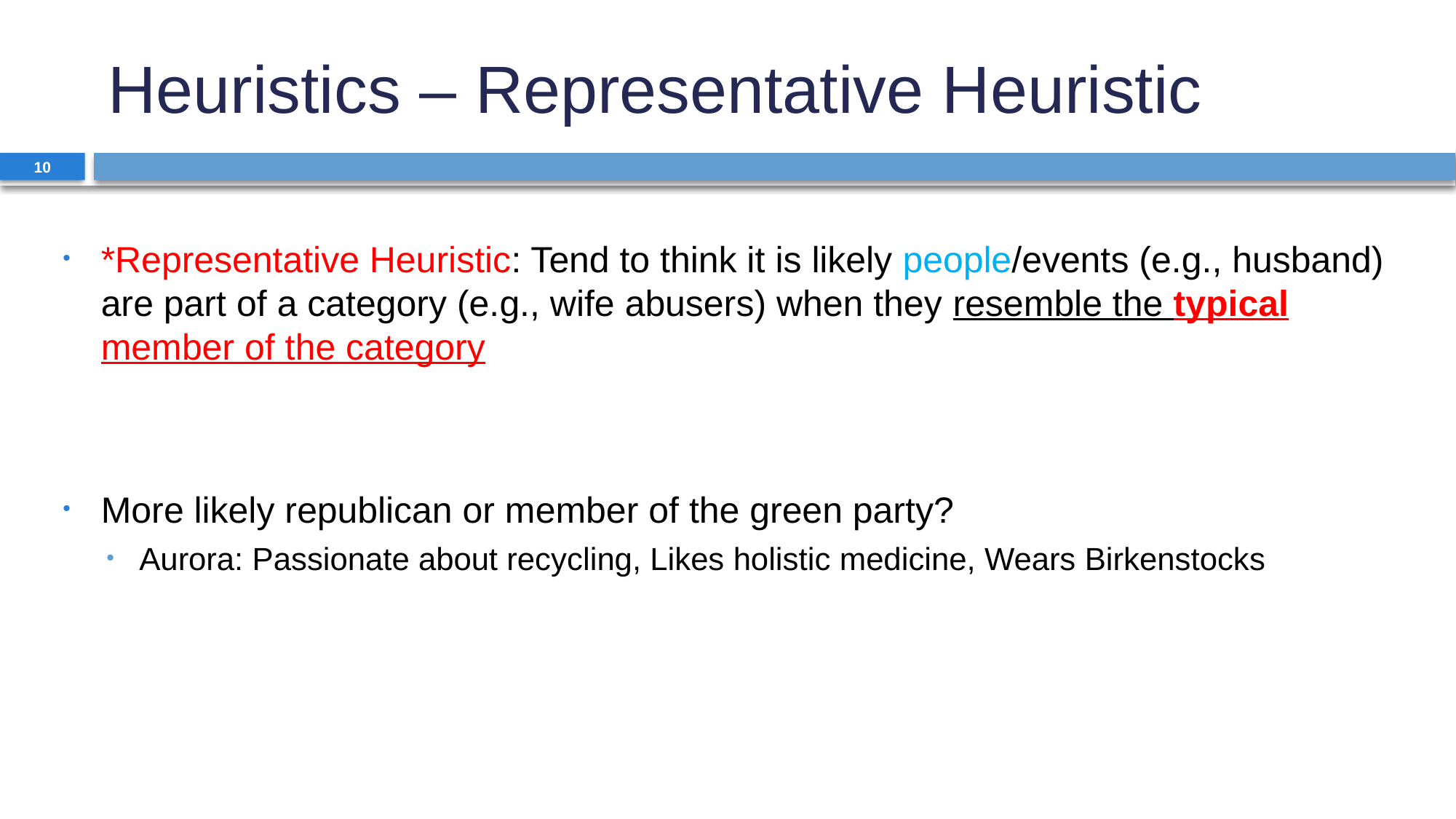

# Heuristics – Representative Heuristic
10
*Representative Heuristic: Tend to think it is likely people/events (e.g., husband) are part of a category (e.g., wife abusers) when they resemble the typical member of the category

More likely republican or member of the green party?
Aurora: Passionate about recycling, Likes holistic medicine, Wears Birkenstocks